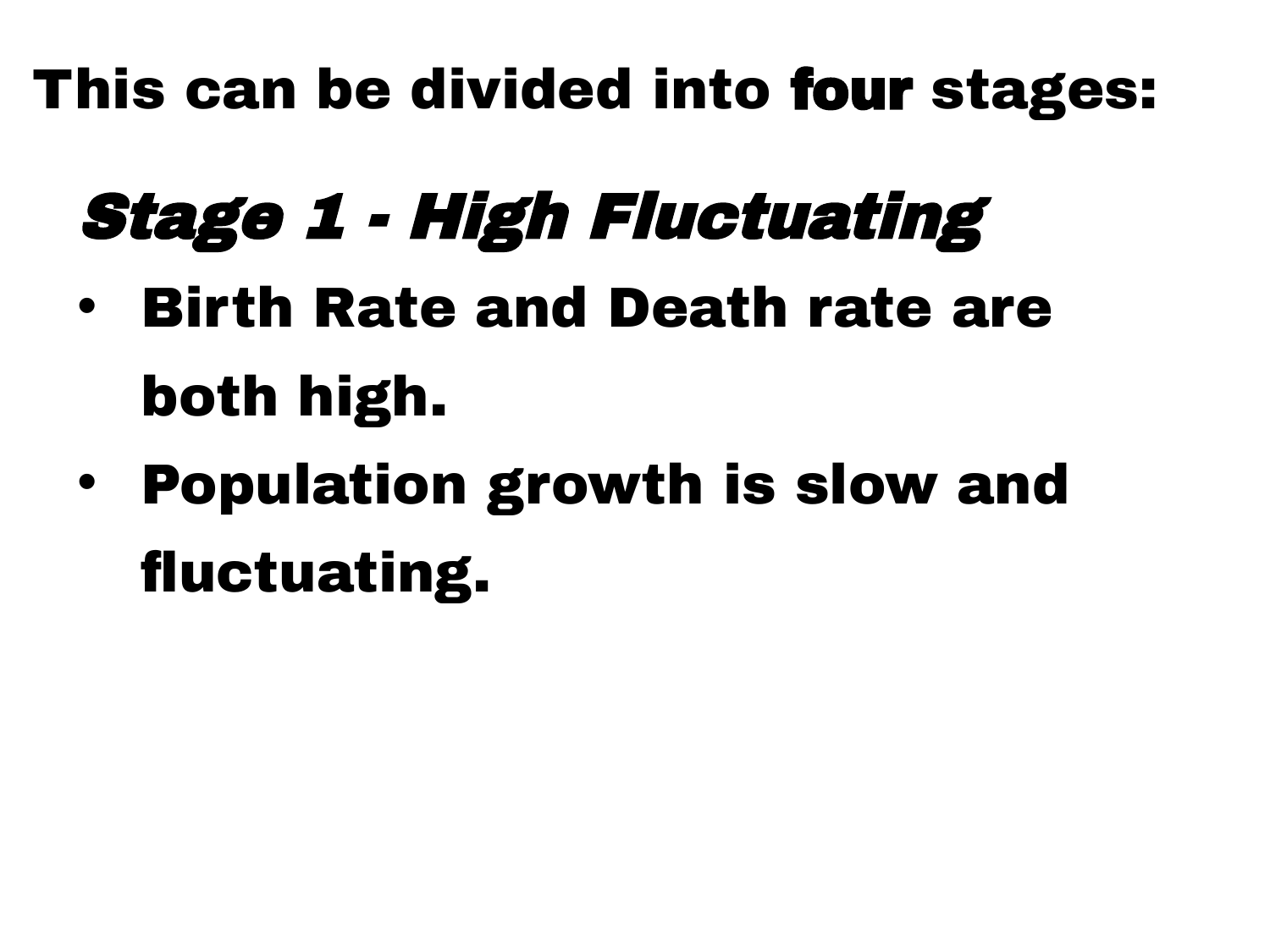

This can be divided into four stages:
Stage 1 - High Fluctuating
Birth Rate and Death rate are both high.
Population growth is slow and fluctuating.